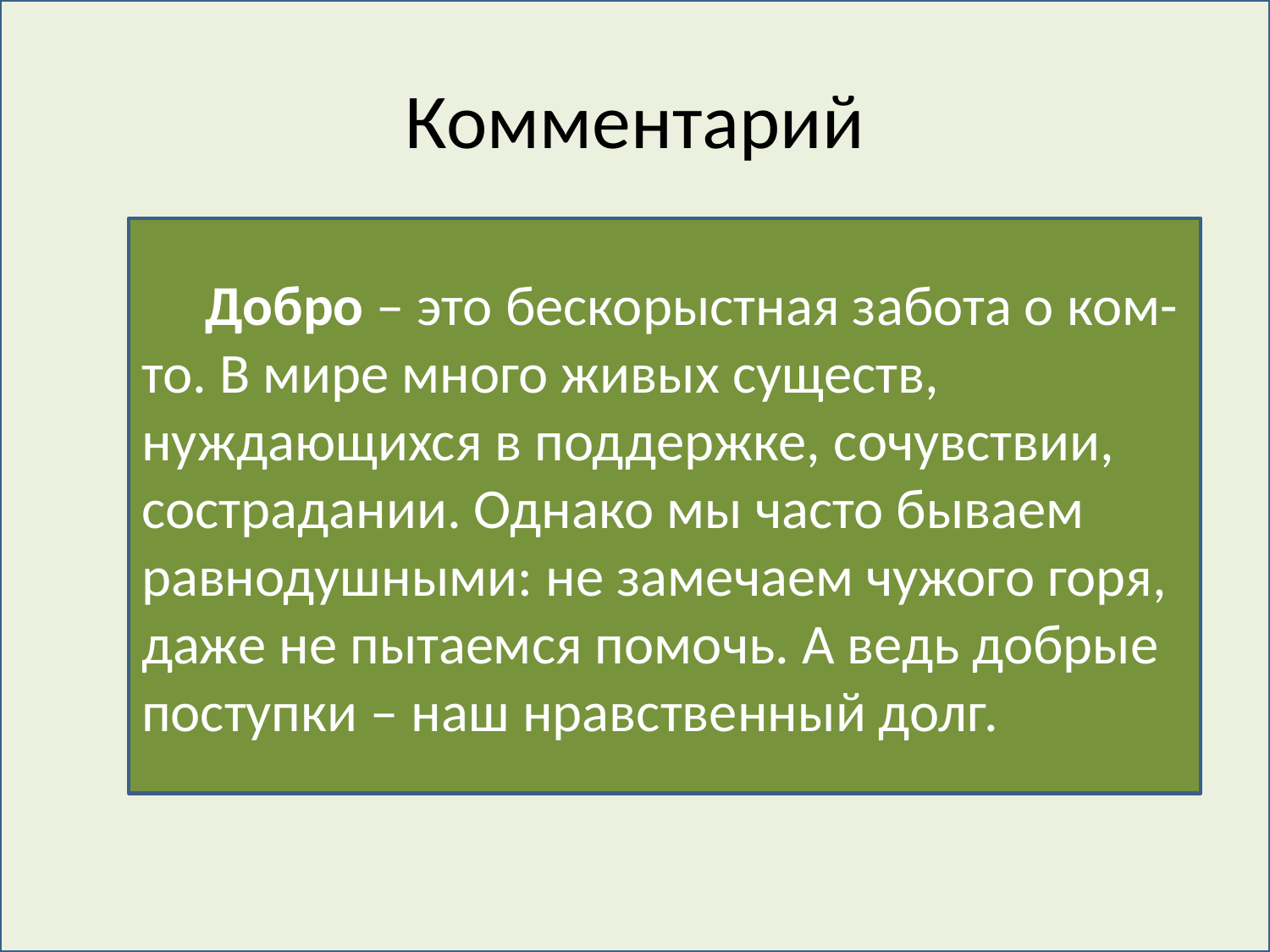

# Комментарий
     Добро – это бескорыстная забота о ком-то. В мире много живых существ, нуждающихся в поддержке, сочувствии, сострадании. Однако мы часто бываем равнодушными: не замечаем чужого горя, даже не пытаемся помочь. А ведь добрые поступки – наш нравственный долг.